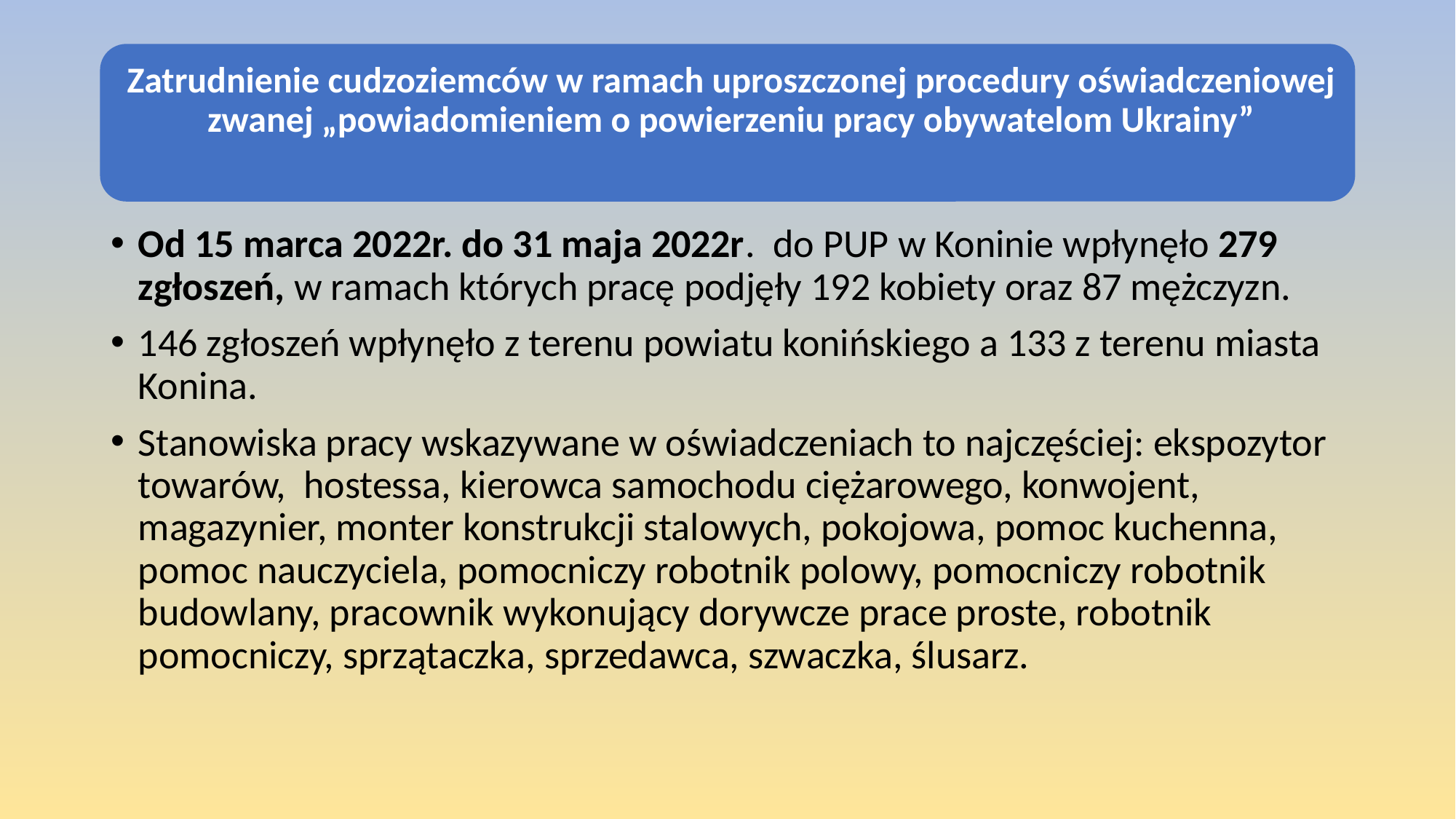

Zatrudnienie cudzoziemców w ramach uproszczonej procedury oświadczeniowej zwanej „powiadomieniem o powierzeniu pracy obywatelom Ukrainy”
Od 15 marca 2022r. do 31 maja 2022r.  do PUP w Koninie wpłynęło 279 zgłoszeń, w ramach których pracę podjęły 192 kobiety oraz 87 mężczyzn.
146 zgłoszeń wpłynęło z terenu powiatu konińskiego a 133 z terenu miasta Konina.
Stanowiska pracy wskazywane w oświadczeniach to najczęściej: ekspozytor towarów,  hostessa, kierowca samochodu ciężarowego, konwojent, magazynier, monter konstrukcji stalowych, pokojowa, pomoc kuchenna, pomoc nauczyciela, pomocniczy robotnik polowy, pomocniczy robotnik budowlany, pracownik wykonujący dorywcze prace proste, robotnik pomocniczy, sprzątaczka, sprzedawca, szwaczka, ślusarz.